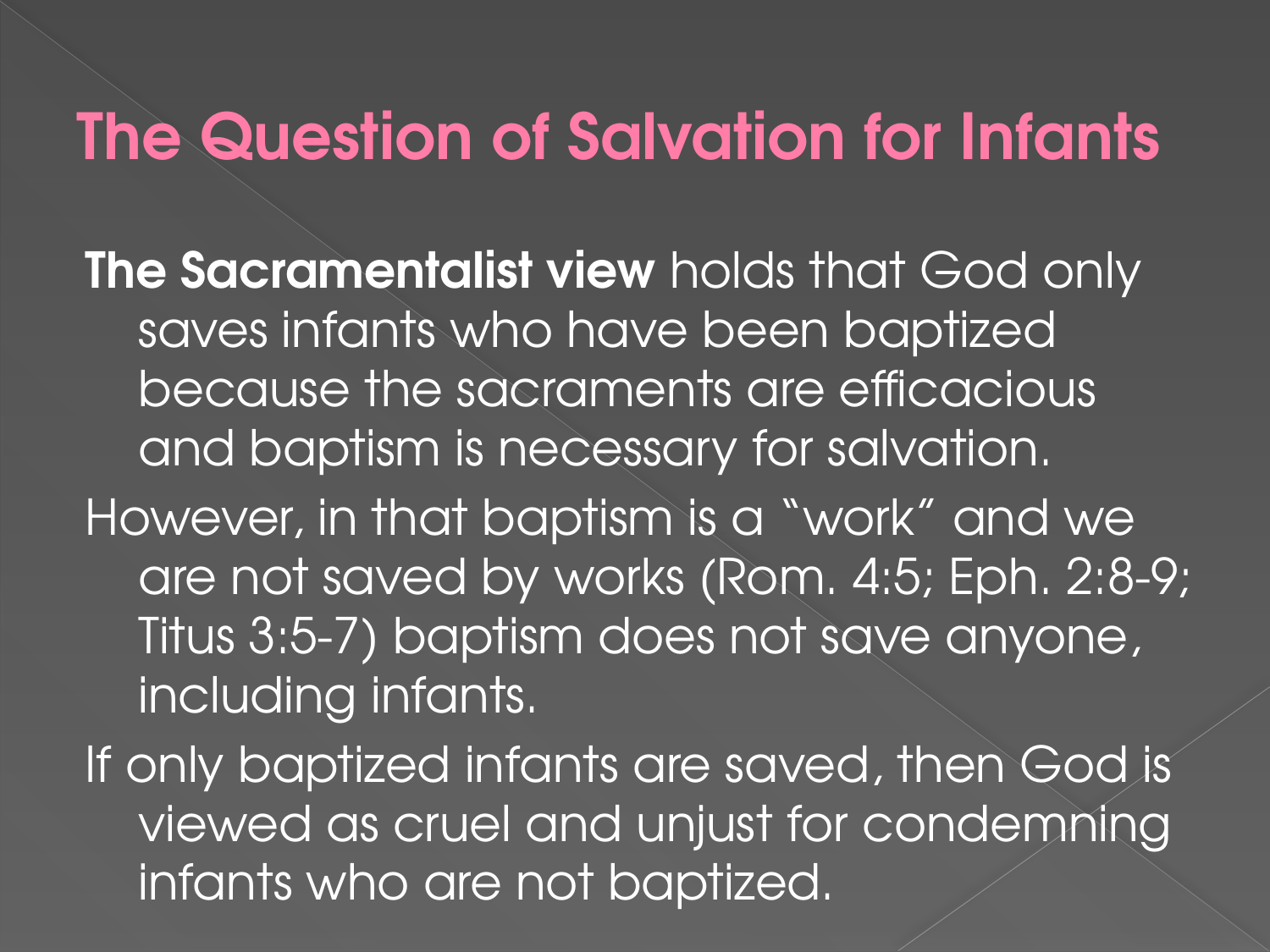

# The Question of Salvation for Infants
The Sacramentalist view holds that God only saves infants who have been baptized because the sacraments are efficacious and baptism is necessary for salvation.
However, in that baptism is a “work” and we are not saved by works (Rom. 4:5; Eph. 2:8-9; Titus 3:5-7) baptism does not save anyone, including infants.
If only baptized infants are saved, then God is viewed as cruel and unjust for condemning infants who are not baptized.